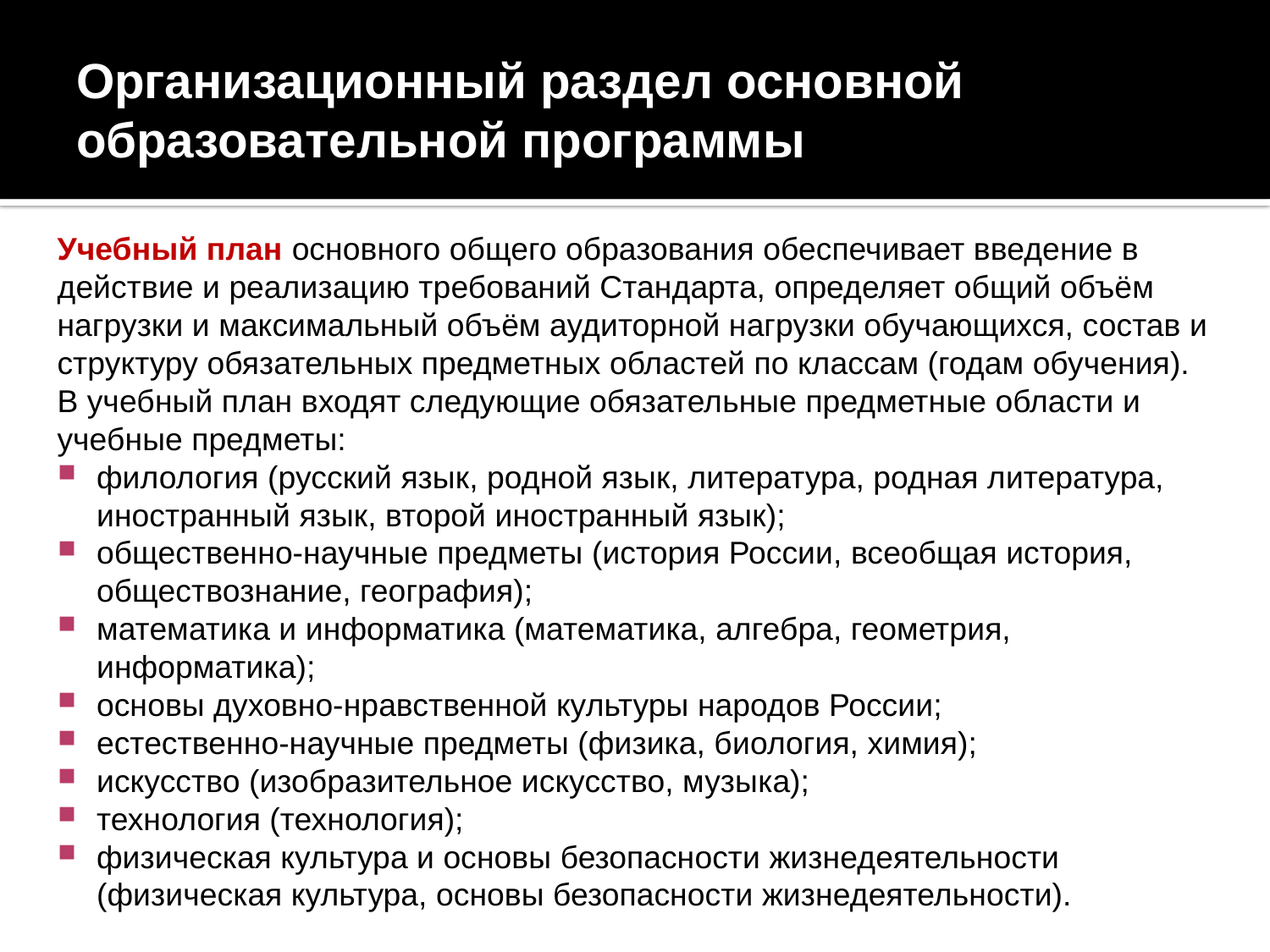

# Организационный раздел основной образовательной программы
Учебный план основного общего образования обеспечивает введение в действие и реализацию требований Стандарта, определяет общий объём нагрузки и максимальный объём аудиторной нагрузки обучающихся, состав и структуру обязательных предметных областей по классам (годам обучения).
В учебный план входят следующие обязательные предметные области и учебные предметы:
филология (русский язык, родной язык, литература, родная литература, иностранный язык, второй иностранный язык);
общественно-научные предметы (история России, всеобщая история, обществознание, география);
математика и информатика (математика, алгебра, геометрия, информатика);
основы духовно-нравственной культуры народов России;
естественно-научные предметы (физика, биология, химия);
искусство (изобразительное искусство, музыка);
технология (технология);
физическая культура и основы безопасности жизнедеятельности (физическая культура, основы безопасности жизнедеятельности).